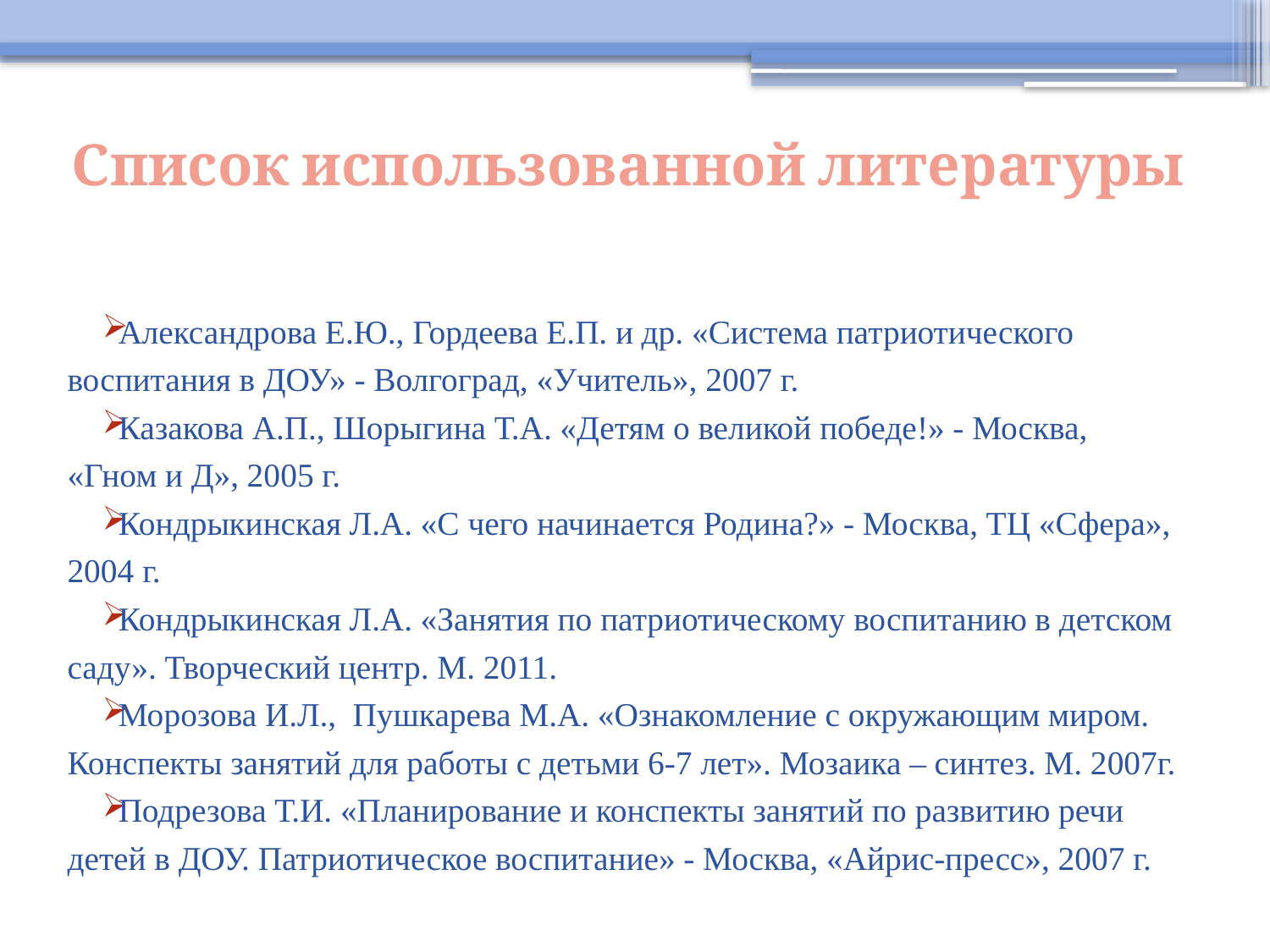

# Список использованной литературы
Александрова Е.Ю., Гордеева Е.П. и др. «Система патриотического воспитания в ДОУ» - Волгоград, «Учитель», 2007 г.
Казакова А.П., Шорыгина Т.А. «Детям о великой победе!» - Москва, «Гном и Д», 2005 г.
Кондрыкинская Л.А. «С чего начинается Родина?» - Москва, ТЦ «Сфера», 2004 г.
Кондрыкинская Л.А. «Занятия по патриотическому воспитанию в детском саду». Творческий центр. М. 2011.
Морозова И.Л.,  Пушкарева М.А. «Ознакомление с окружающим миром. Конспекты занятий для работы с детьми 6-7 лет». Мозаика – синтез. М. 2007г.
Подрезова Т.И. «Планирование и конспекты занятий по развитию речи детей в ДОУ. Патриотическое воспитание» - Москва, «Айрис-пресс», 2007 г.